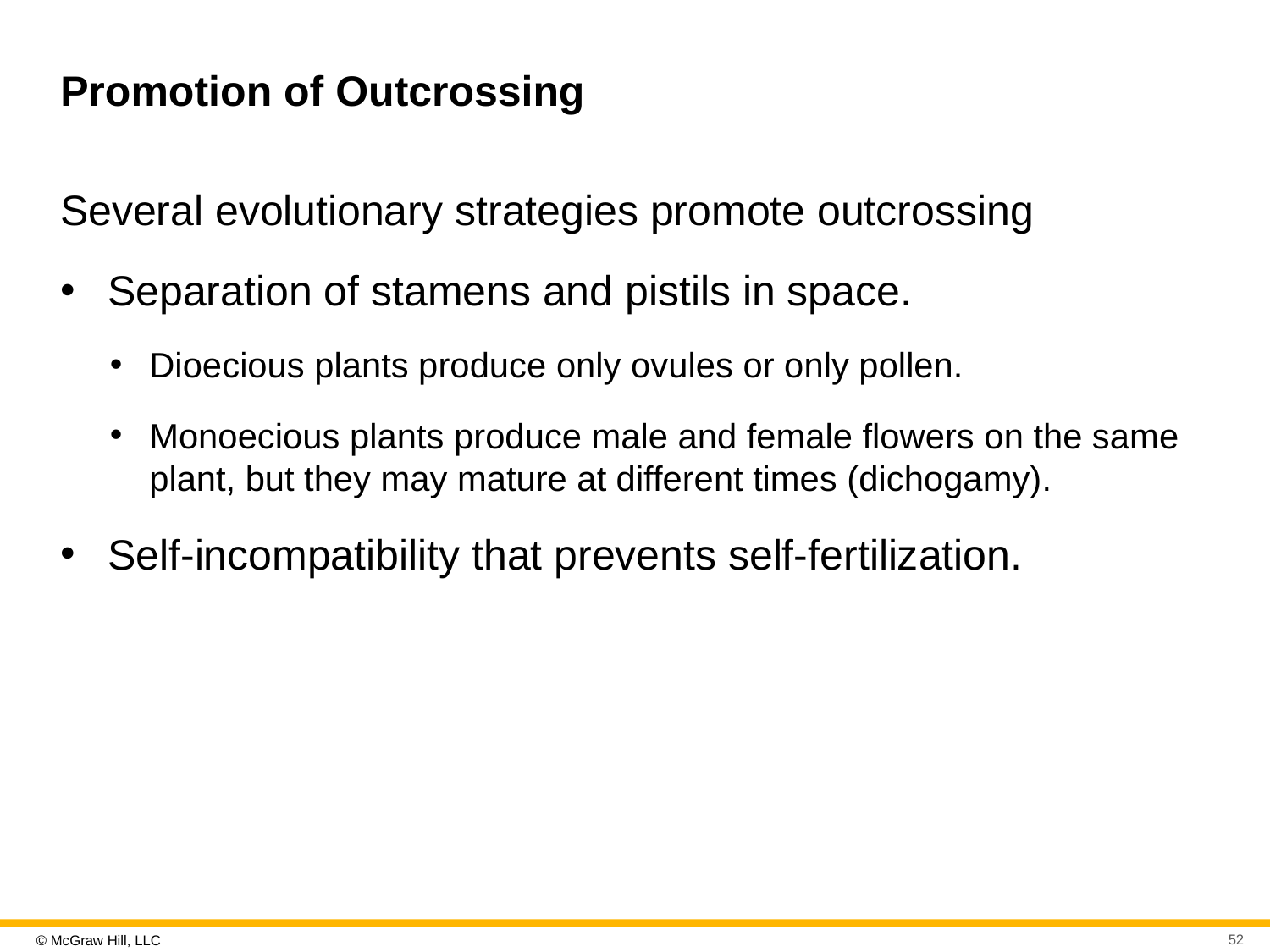

# Promotion of Outcrossing
Several evolutionary strategies promote outcrossing
Separation of stamens and pistils in space.
Dioecious plants produce only ovules or only pollen.
Monoecious plants produce male and female flowers on the same plant, but they may mature at different times (dichogamy).
Self-incompatibility that prevents self-fertilization.
52